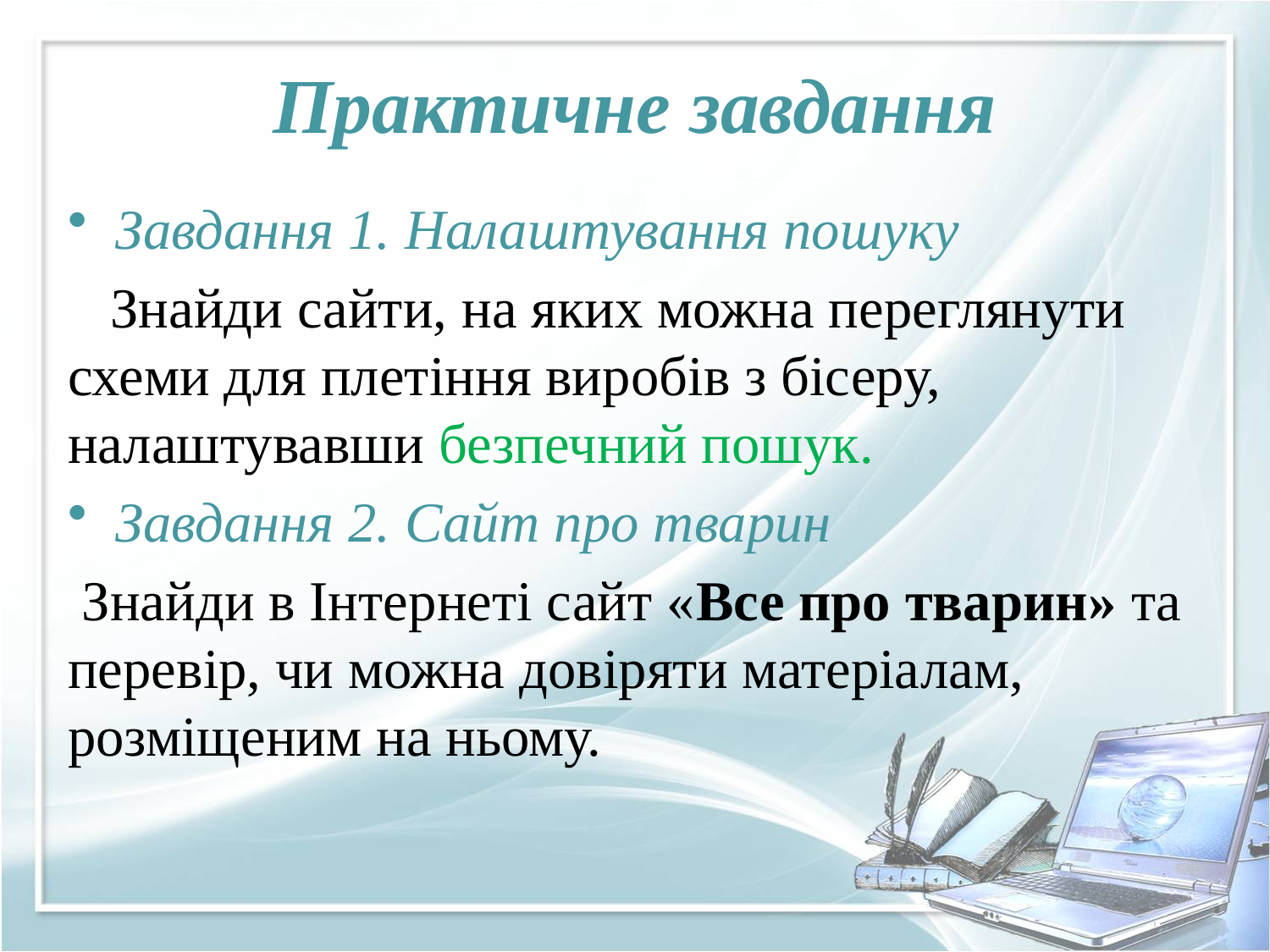

# Практичне завдання
Завдання 1. Налаштування пошуку
   Знайди сайти, на яких можна переглянути схеми для плетіння виробів з бісеру, налаштувавши безпечний пошук.
Завдання 2. Сайт про тварин
 Знайди в Інтернеті сайт «Все про тварин» та перевір, чи можна довіряти матеріалам, розміщеним на ньому.